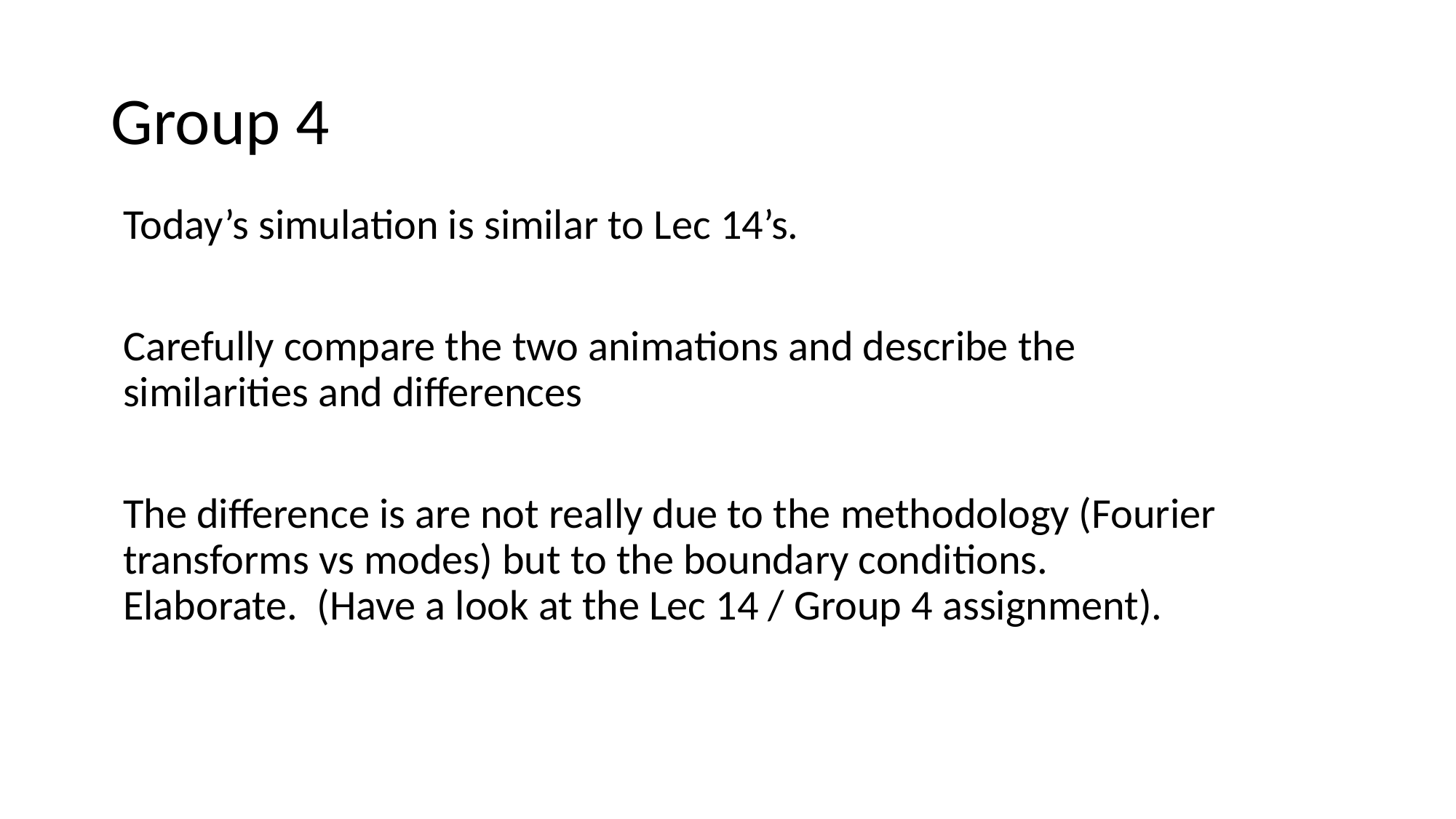

# Group 4
Today’s simulation is similar to Lec 14’s.

Carefully compare the two animations and describe the similarities and differences

The difference is are not really due to the methodology (Fourier transforms vs modes) but to the boundary conditions.  Elaborate.  (Have a look at the Lec 14 / Group 4 assignment).